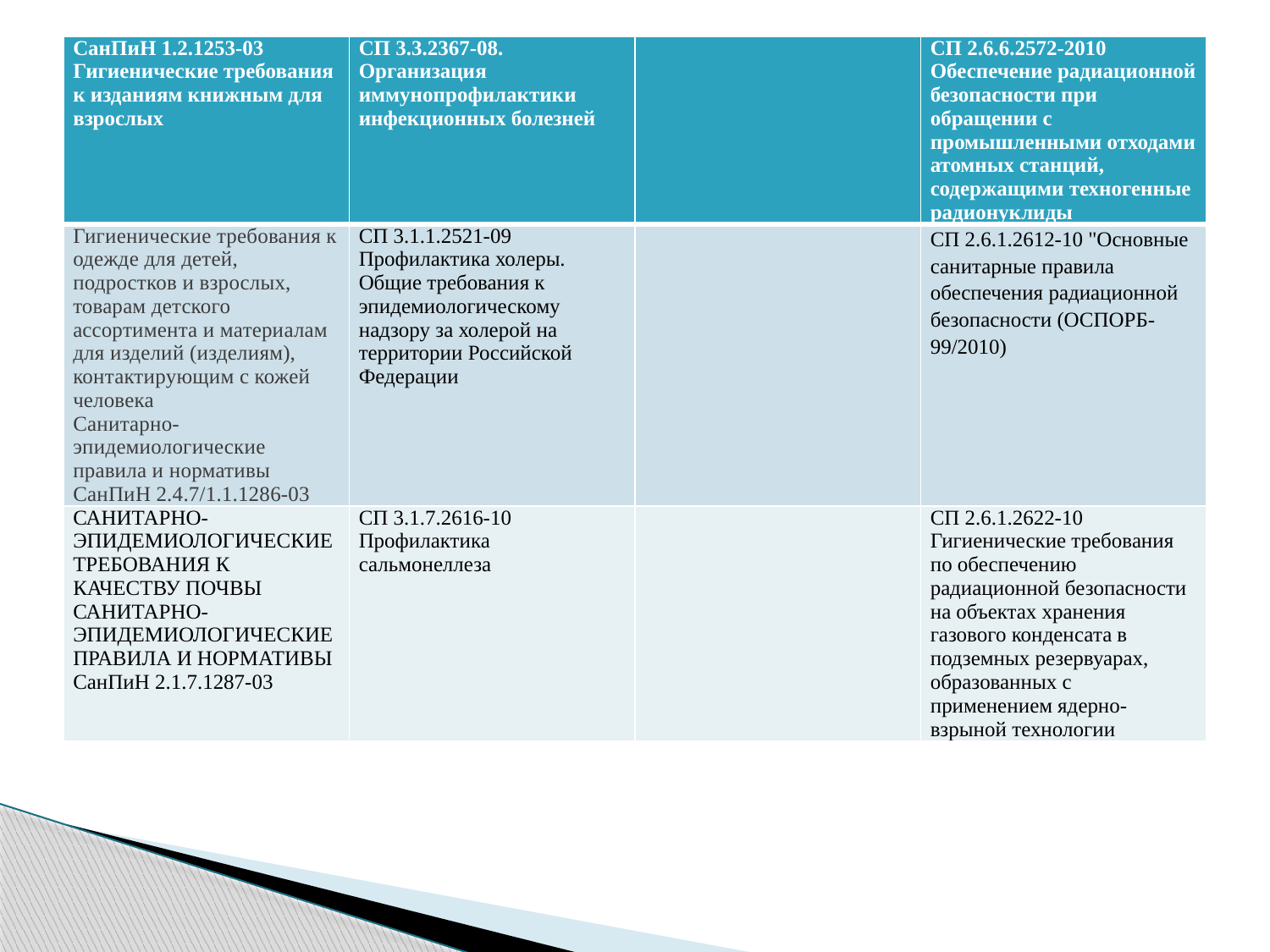

| СанПиН 1.2.1253-03 Гигиенические требования к изданиям книжным для взрослых | СП 3.3.2367-08. Организация иммунопрофилактики инфекционных болезней |  | СП 2.6.6.2572-2010 Обеспечение радиационной безопасности при обращении с промышленными отходами атомных станций, содержащими техногенные радионуклиды |
| --- | --- | --- | --- |
| Гигиенические требования к одежде для детей, подростков и взрослых, товарам детского ассортимента и материалам для изделий (изделиям), контактирующим с кожей человека Санитарно-эпидемиологические правила и нормативы СанПиН 2.4.7/1.1.1286-03 | СП 3.1.1.2521-09 Профилактика холеры. Общие требования к эпидемиологическому надзору за холерой на территории Российской Федерации |  | СП 2.6.1.2612-10 "Основные санитарные правила обеспечения радиационной безопасности (ОСПОРБ-99/2010) |
| САНИТАРНО-ЭПИДЕМИОЛОГИЧЕСКИЕ ТРЕБОВАНИЯ К КАЧЕСТВУ ПОЧВЫ САНИТАРНО-ЭПИДЕМИОЛОГИЧЕСКИЕ ПРАВИЛА И НОРМАТИВЫ СанПиН 2.1.7.1287-03 | СП 3.1.7.2616-10 Профилактика сальмонеллеза |  | СП 2.6.1.2622-10 Гигиенические требования по обеспечению радиационной безопасности на объектах хранения газового конденсата в подземных резервуарах, образованных с применением ядерно-взрыной технологии |